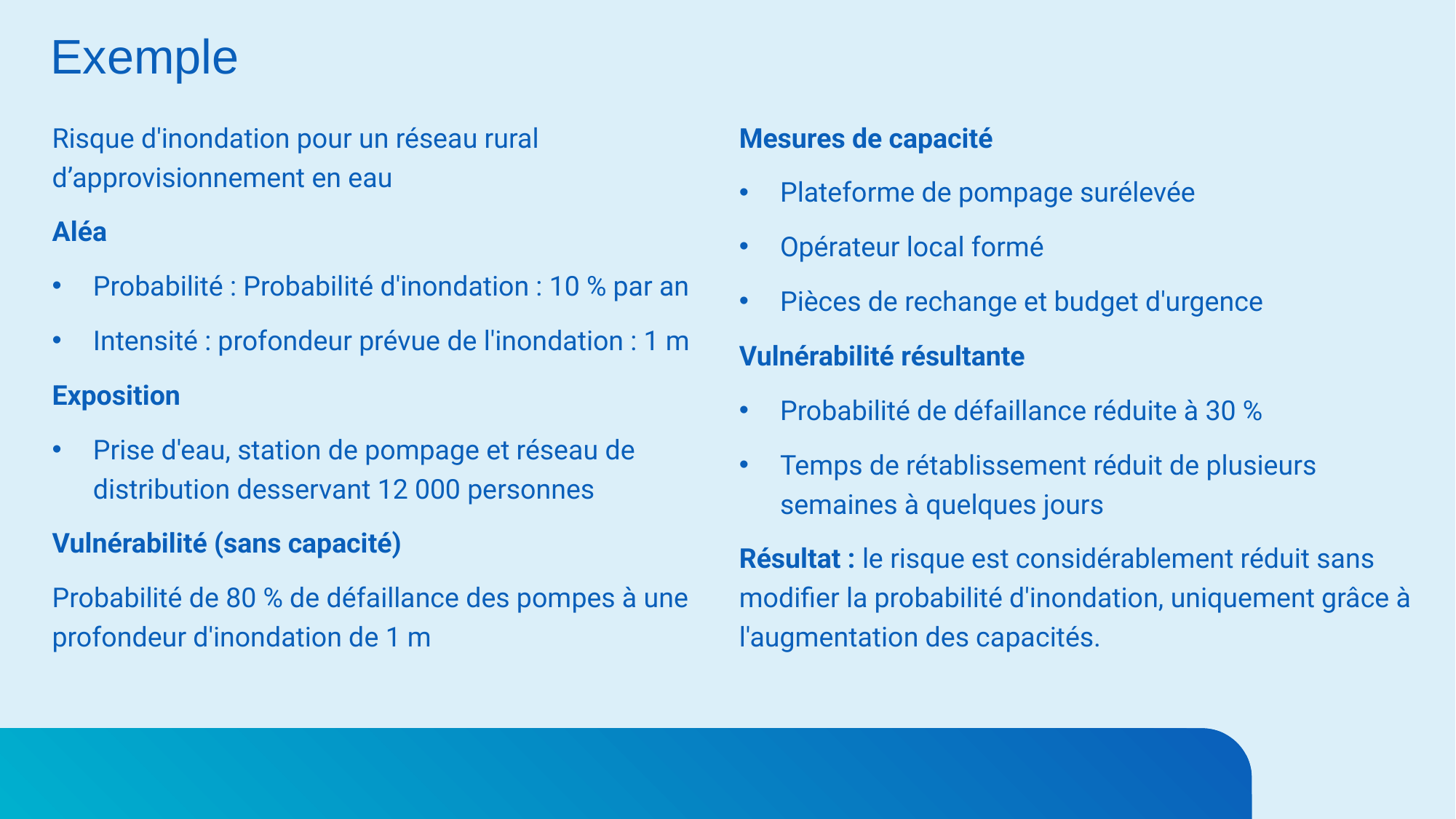

# Exemple
Risque d'inondation pour un réseau rural d’approvisionnement en eau
Aléa
Probabilité : Probabilité d'inondation : 10 % par an
Intensité : profondeur prévue de l'inondation : 1 m
Exposition
Prise d'eau, station de pompage et réseau de distribution desservant 12 000 personnes
Vulnérabilité (sans capacité)
Probabilité de 80 % de défaillance des pompes à une profondeur d'inondation de 1 m

Mesures de capacité
Plateforme de pompage surélevée
Opérateur local formé
Pièces de rechange et budget d'urgence
Vulnérabilité résultante
Probabilité de défaillance réduite à 30 %
Temps de rétablissement réduit de plusieurs semaines à quelques jours
Résultat : le risque est considérablement réduit sans modifier la probabilité d'inondation, uniquement grâce à l'augmentation des capacités.